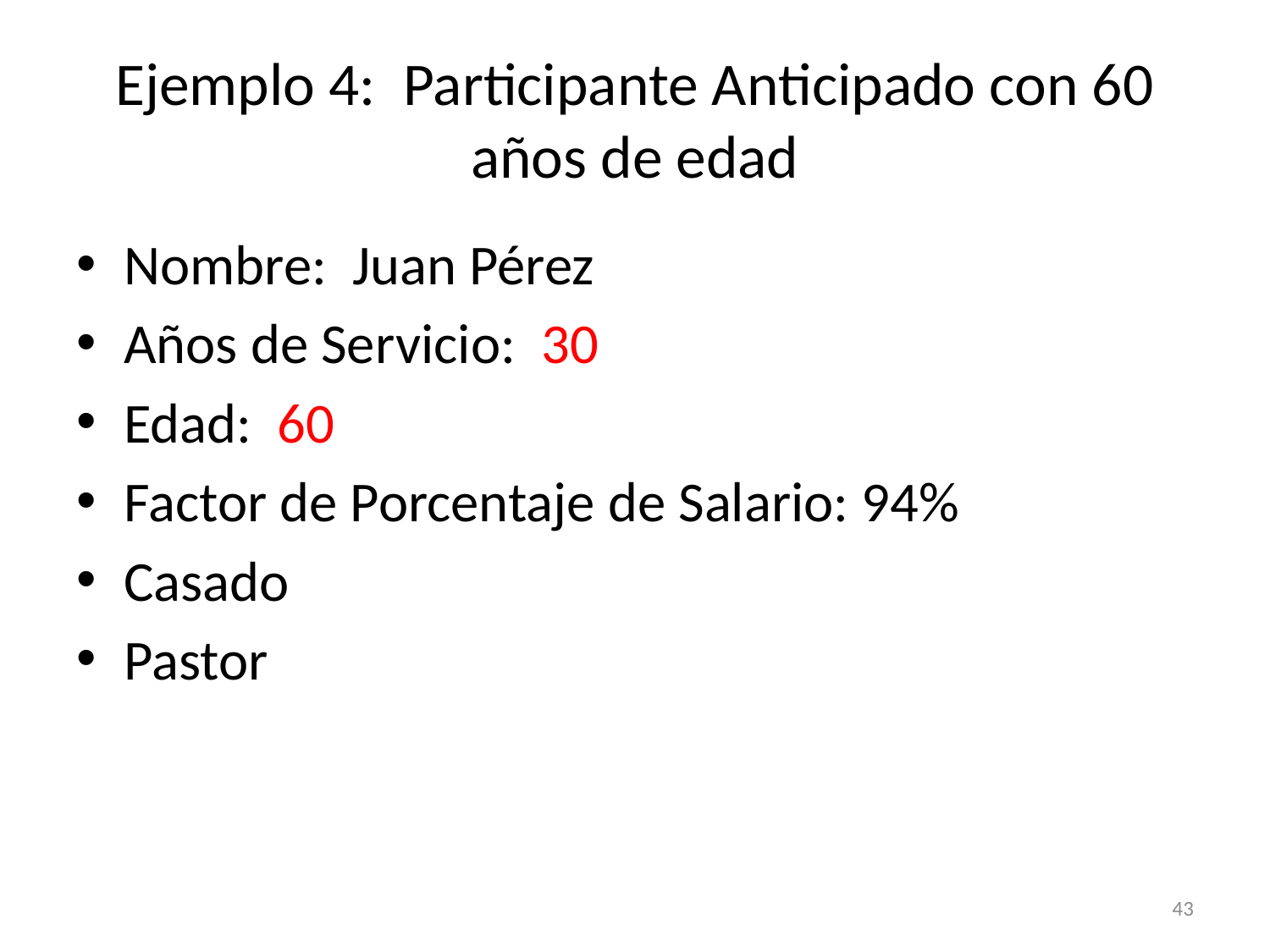

# Ejemplo 4:  Participante Anticipado con 60 años de edad
Nombre:  Juan Pérez
Años de Servicio:  30
Edad:  60
Factor de Porcentaje de Salario: 94%
Casado
Pastor

43